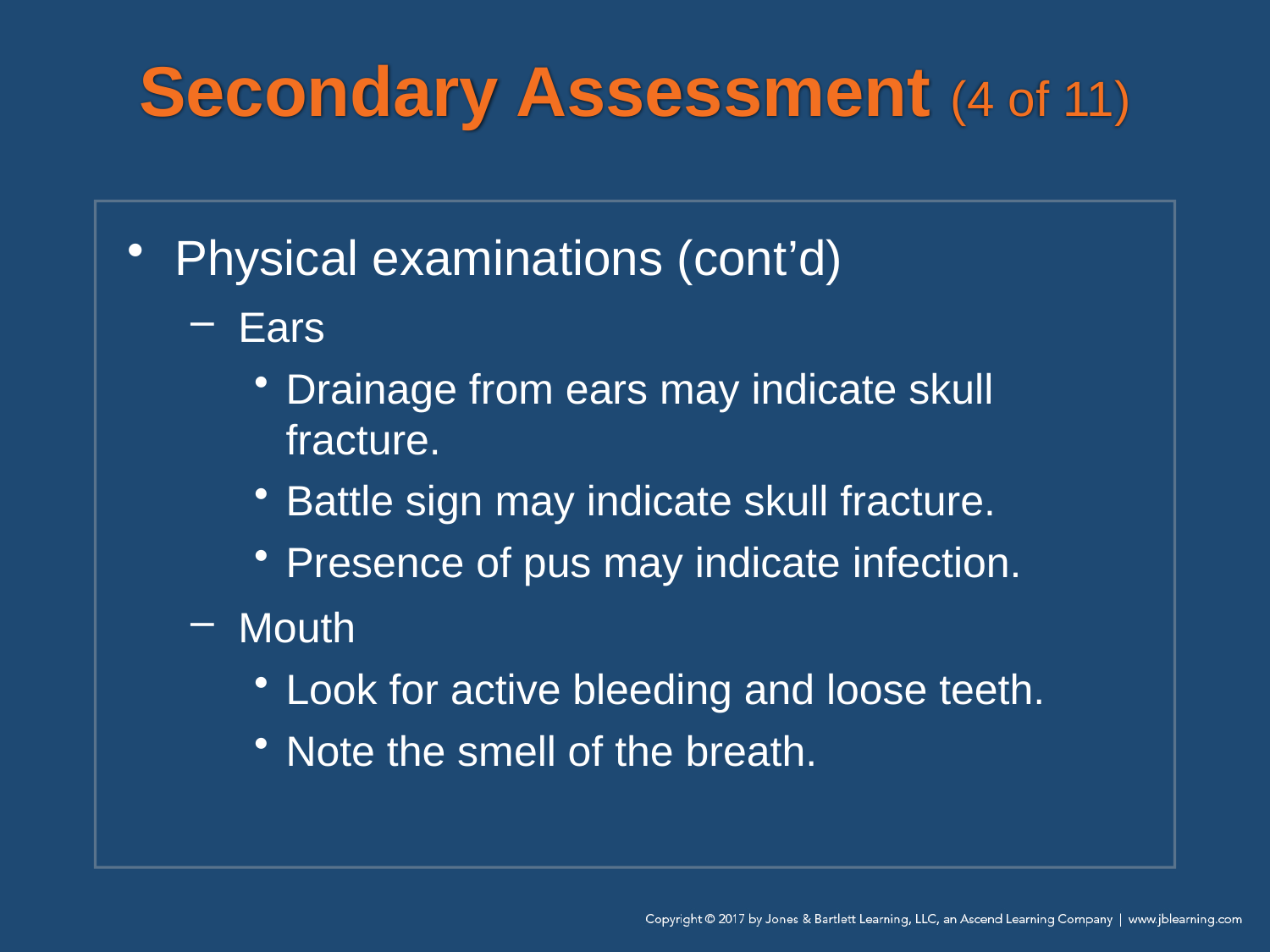

# Secondary Assessment (4 of 11)
Physical examinations (cont’d)
Ears
Drainage from ears may indicate skull fracture.
Battle sign may indicate skull fracture.
Presence of pus may indicate infection.
Mouth
Look for active bleeding and loose teeth.
Note the smell of the breath.